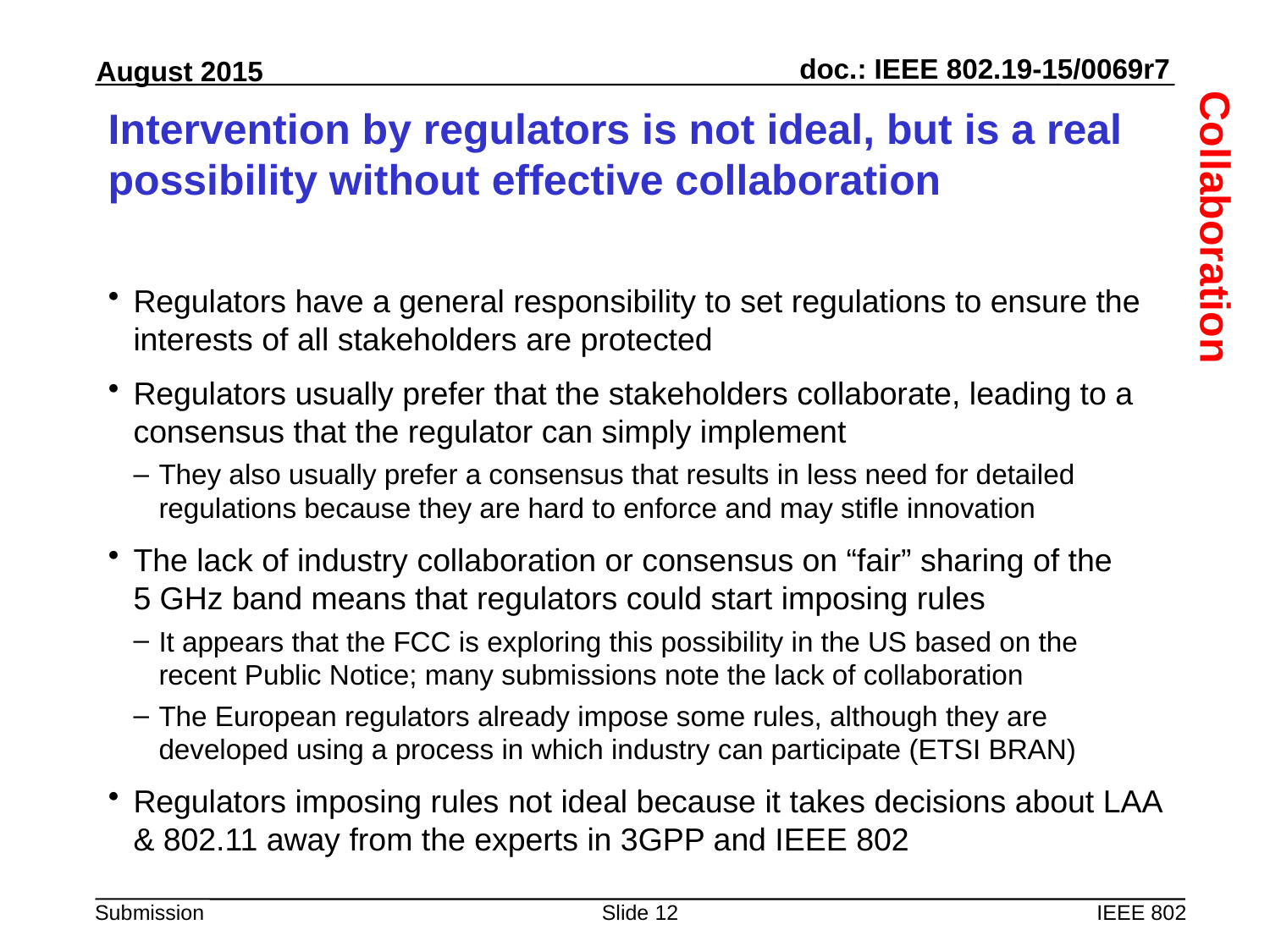

# Intervention by regulators is not ideal, but is a real possibility without effective collaboration
Collaboration
Regulators have a general responsibility to set regulations to ensure the interests of all stakeholders are protected
Regulators usually prefer that the stakeholders collaborate, leading to a consensus that the regulator can simply implement
They also usually prefer a consensus that results in less need for detailed regulations because they are hard to enforce and may stifle innovation
The lack of industry collaboration or consensus on “fair” sharing of the
5 GHz band means that regulators could start imposing rules
It appears that the FCC is exploring this possibility in the US based on the recent Public Notice; many submissions note the lack of collaboration
The European regulators already impose some rules, although they are developed using a process in which industry can participate (ETSI BRAN)
Regulators imposing rules not ideal because it takes decisions about LAA & 802.11 away from the experts in 3GPP and IEEE 802
Slide 12
IEEE 802